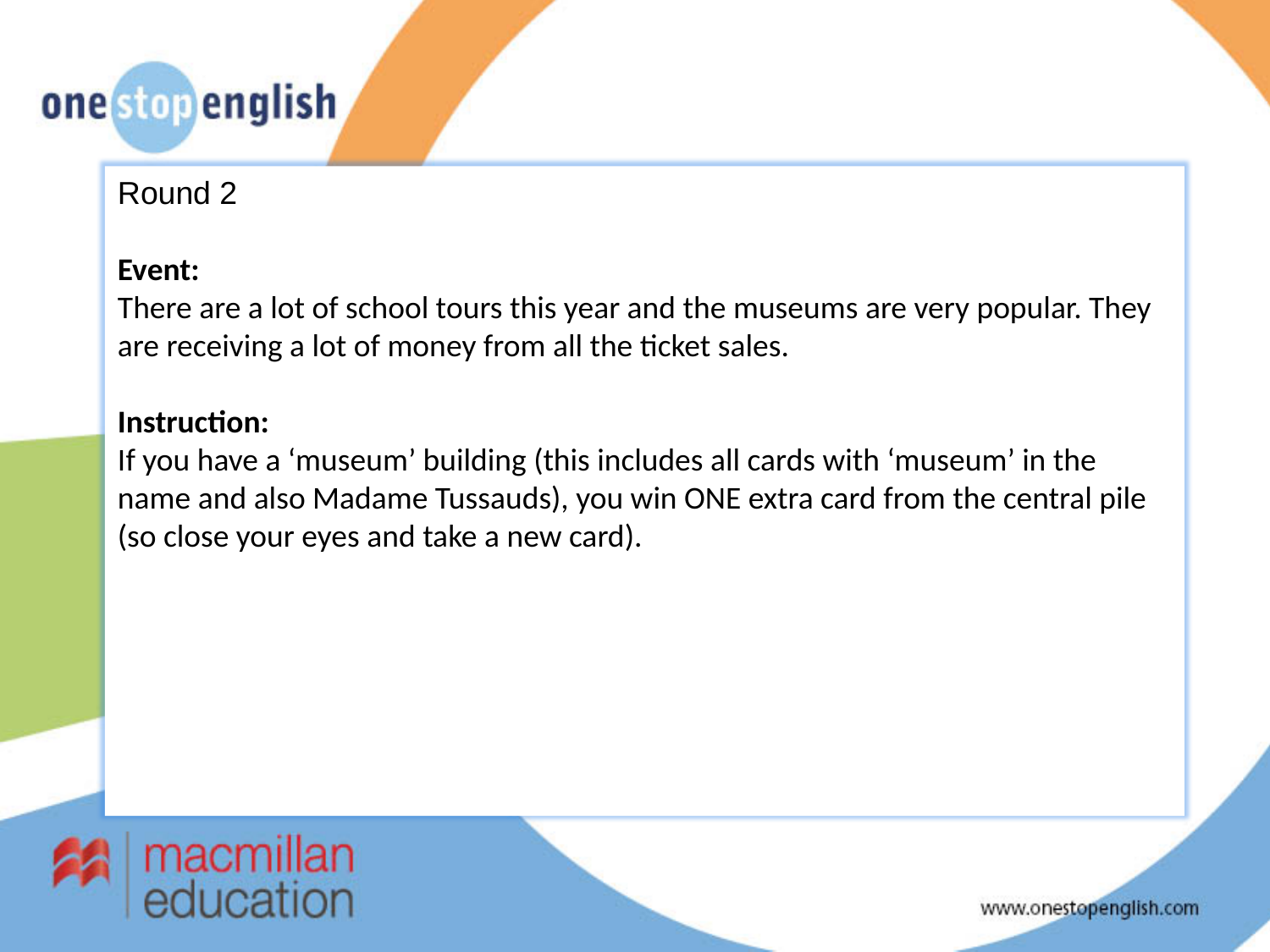

Round 2

Event:
There are a lot of school tours this year and the museums are very popular. They are receiving a lot of money from all the ticket sales.

Instruction:
If you have a ‘museum’ building (this includes all cards with ‘museum’ in the name and also Madame Tussauds), you win ONE extra card from the central pile (so close your eyes and take a new card).